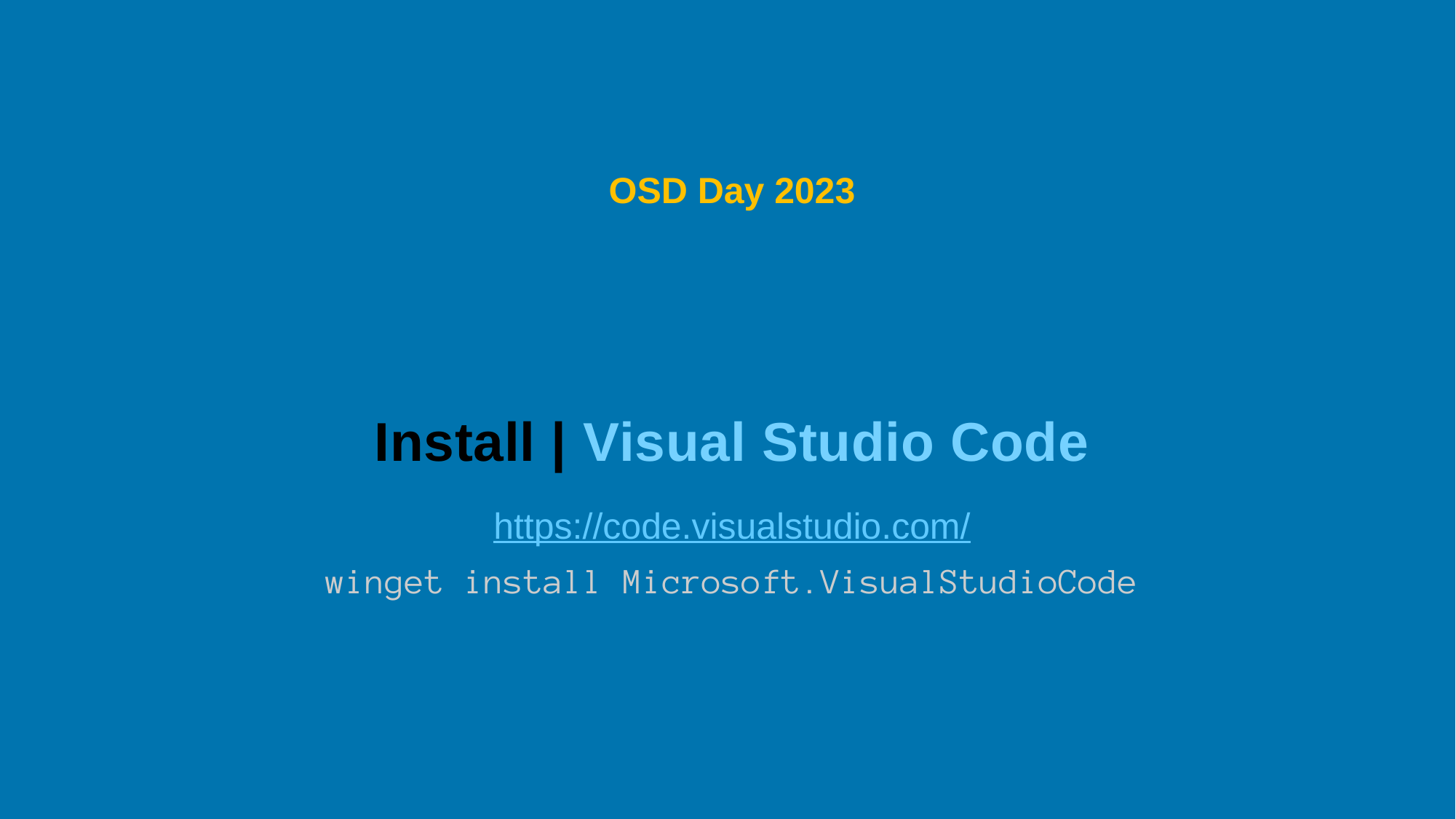

OSD Day 2023
# Install | Visual Studio Code
https://code.visualstudio.com/
winget install Microsoft.VisualStudioCode